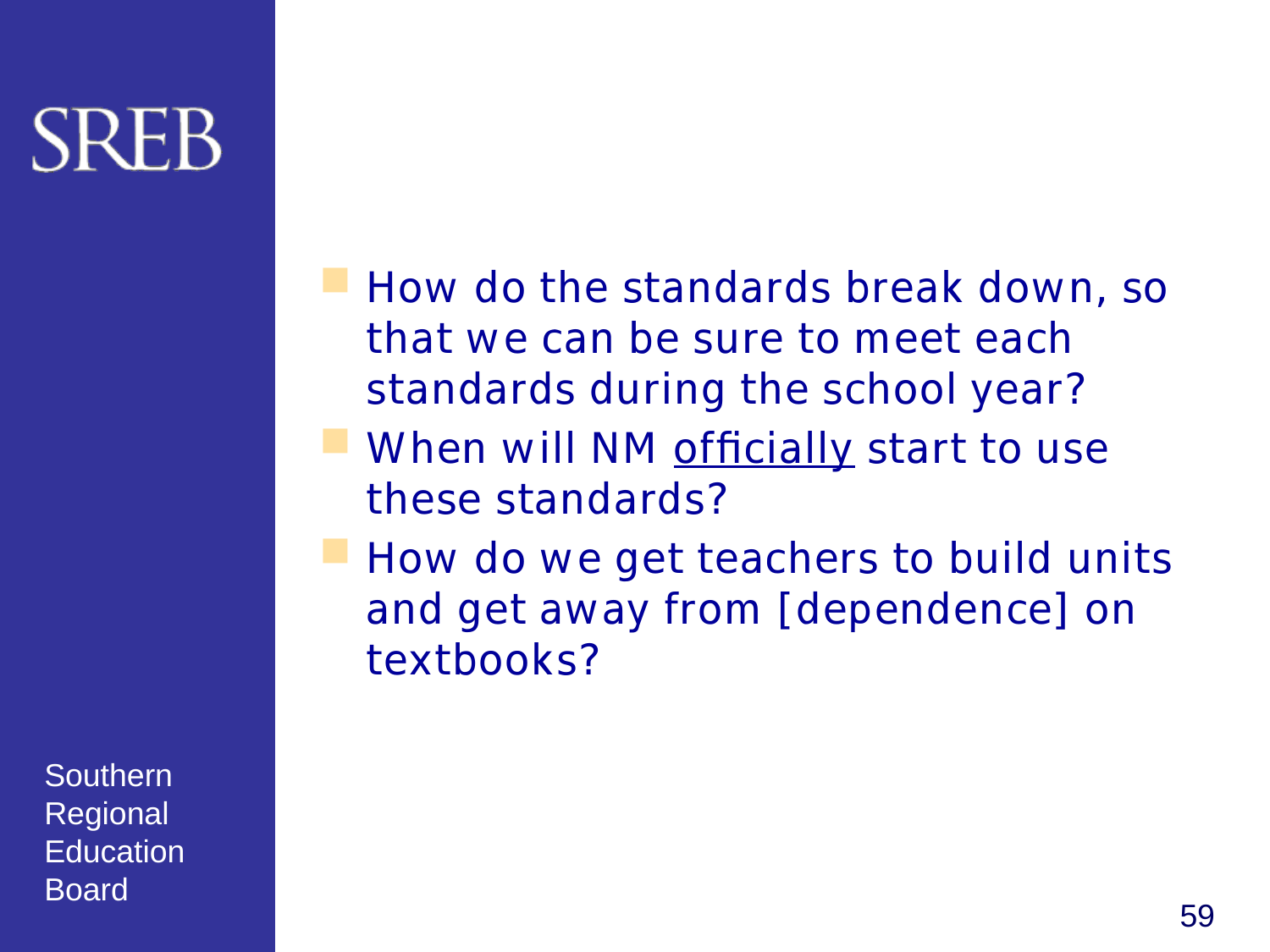

#
How do the standards break down, so that we can be sure to meet each standards during the school year?
When will NM officially start to use these standards?
How do we get teachers to build units and get away from [dependence] on textbooks?

59